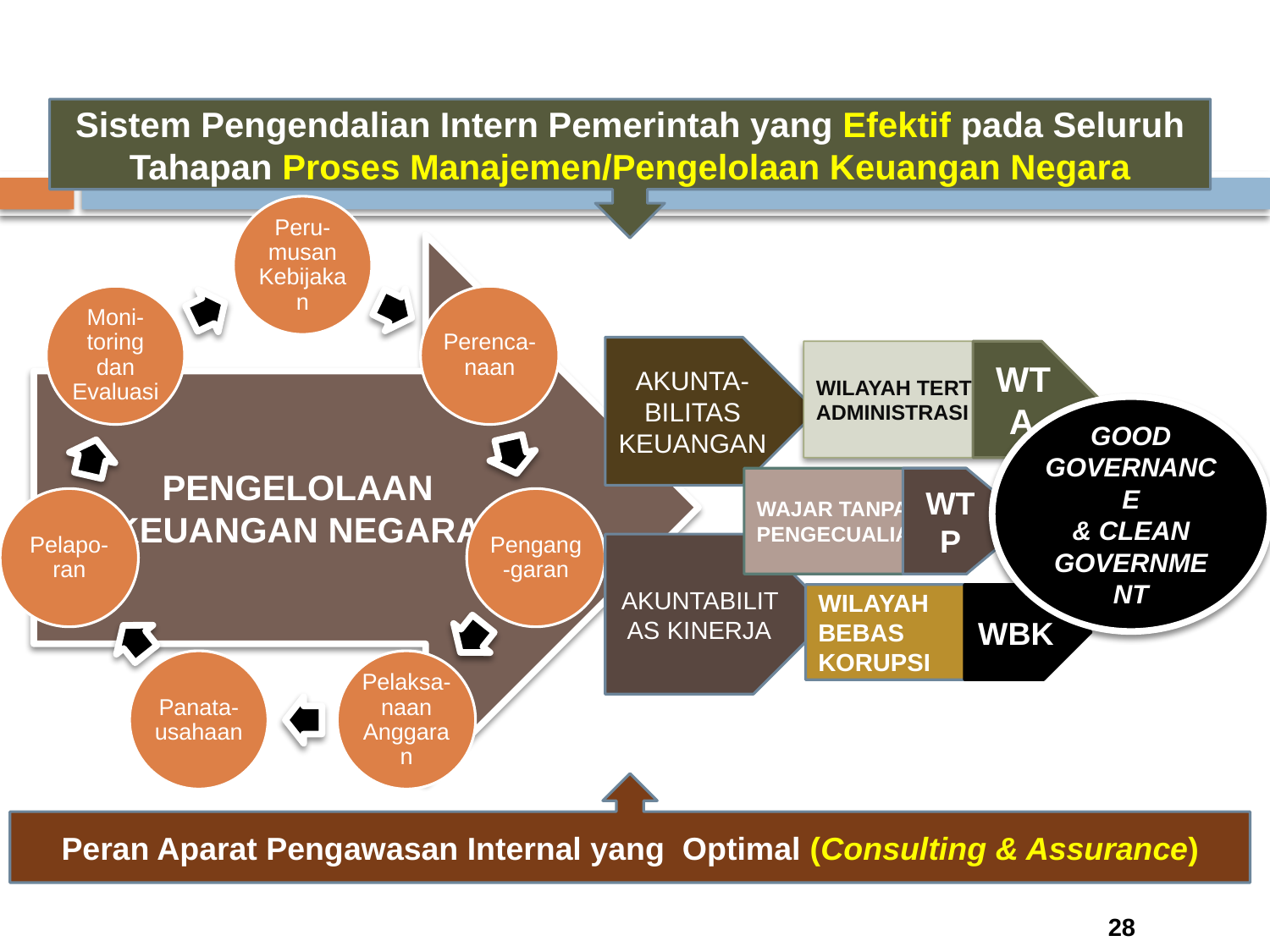

Sistem Pengendalian Intern Pemerintah yang Efektif pada Seluruh Tahapan Proses Manajemen/Pengelolaan Keuangan Negara
Peru-musan Kebijakan

Perenca-naan

Pengang-garan

Pelaksa-naan Anggaran

Panata-usahaan

Pelapo-ran

Moni-toring dan Evaluasi

PENGELOLAAN
KEUANGAN NEGARA
AKUNTA-BILITAS KEUANGAN

WILAYAH TERTIB
ADMINISTRASI

WTA
GOOD GOVERNANCE
& CLEAN GOVERNMENT
WAJAR TANPA
PENGECUALIAN
WTP
AKUNTABILITAS KINERJA
WILAYAH
BEBAS
KORUPSI
WBK
Peran Aparat Pengawasan Internal yang  Optimal (Consulting & Assurance)
28